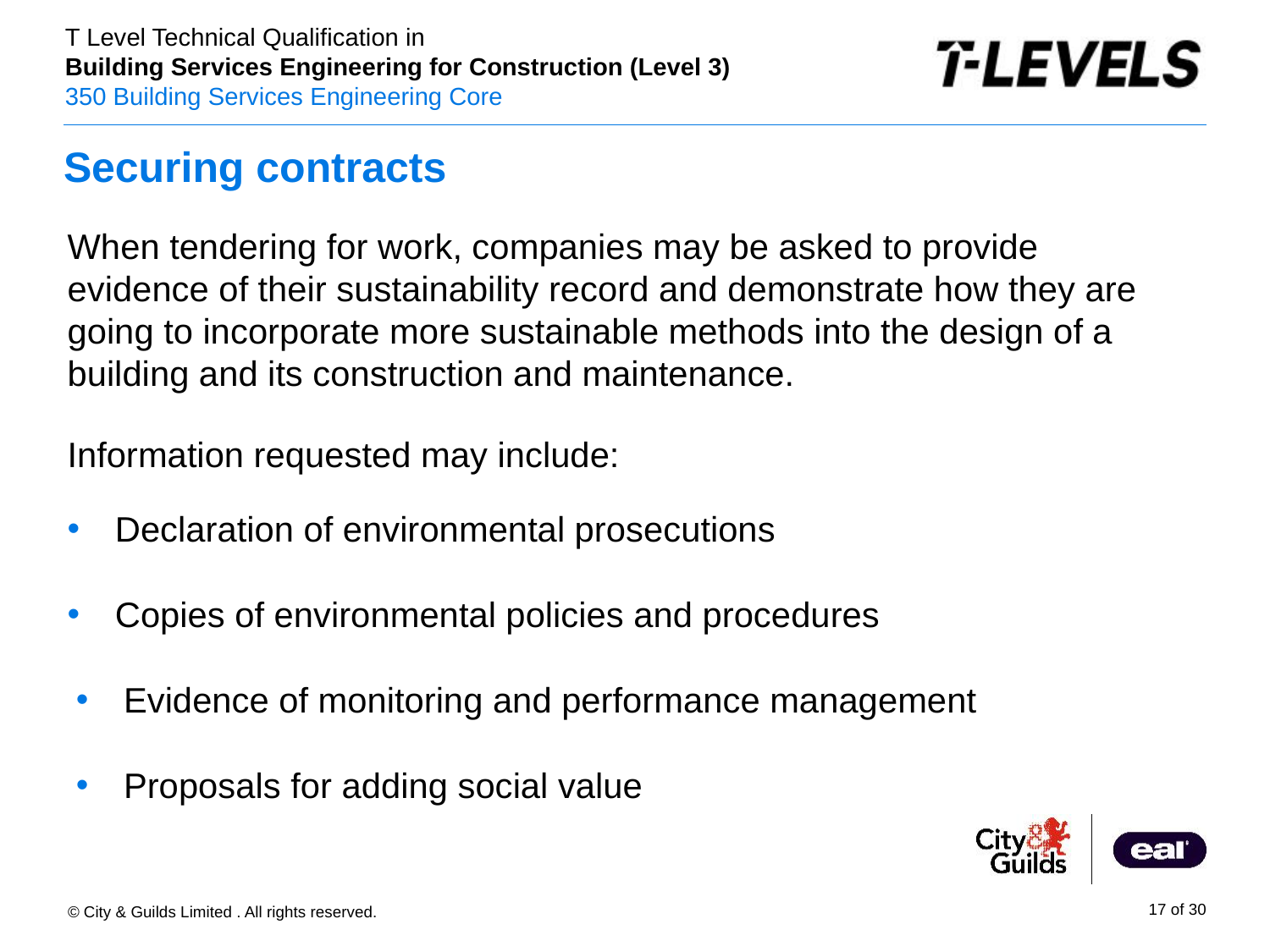

# Securing contracts
When tendering for work, companies may be asked to provide evidence of their sustainability record and demonstrate how they are going to incorporate more sustainable methods into the design of a building and its construction and maintenance.

Information requested may include:
Declaration of environmental prosecutions
Copies of environmental policies and procedures
Evidence of monitoring and performance management
Proposals for adding social value